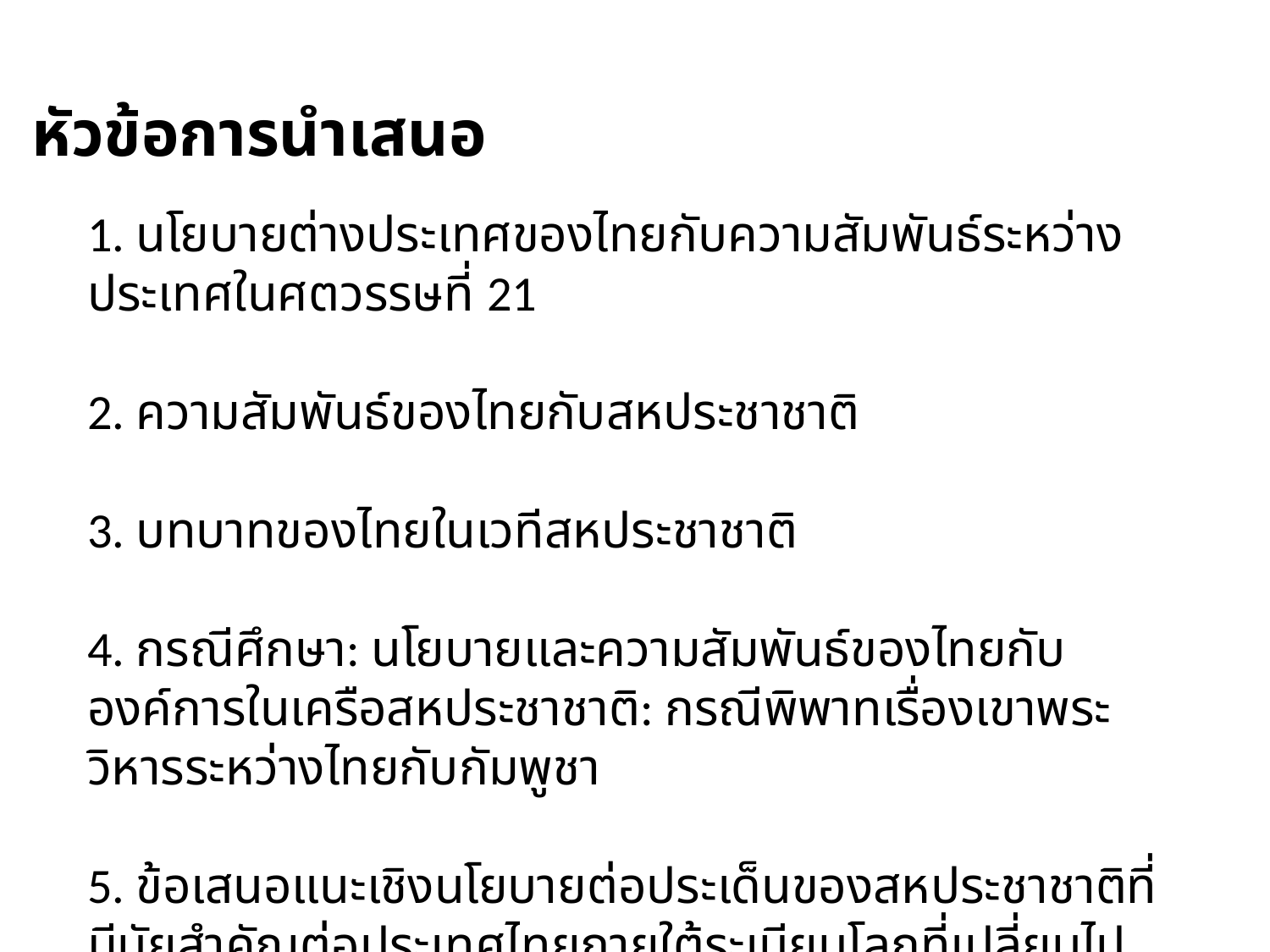

หัวข้อการนำเสนอ
1. นโยบายต่างประเทศของไทยกับความสัมพันธ์ระหว่างประเทศในศตวรรษที่ 21

2. ความสัมพันธ์ของไทยกับสหประชาชาติ

3. บทบาทของไทยในเวทีสหประชาชาติ

4. กรณีศึกษา: นโยบายและความสัมพันธ์ของไทยกับองค์การในเครือสหประชาชาติ: กรณีพิพาทเรื่องเขาพระวิหารระหว่างไทยกับกัมพูชา

5. ข้อเสนอแนะเชิงนโยบายต่อประเด็นของสหประชาชาติที่มีนัยสำคัญต่อประเทศไทยภายใต้ระเบียบโลกที่เปลี่ยนไป